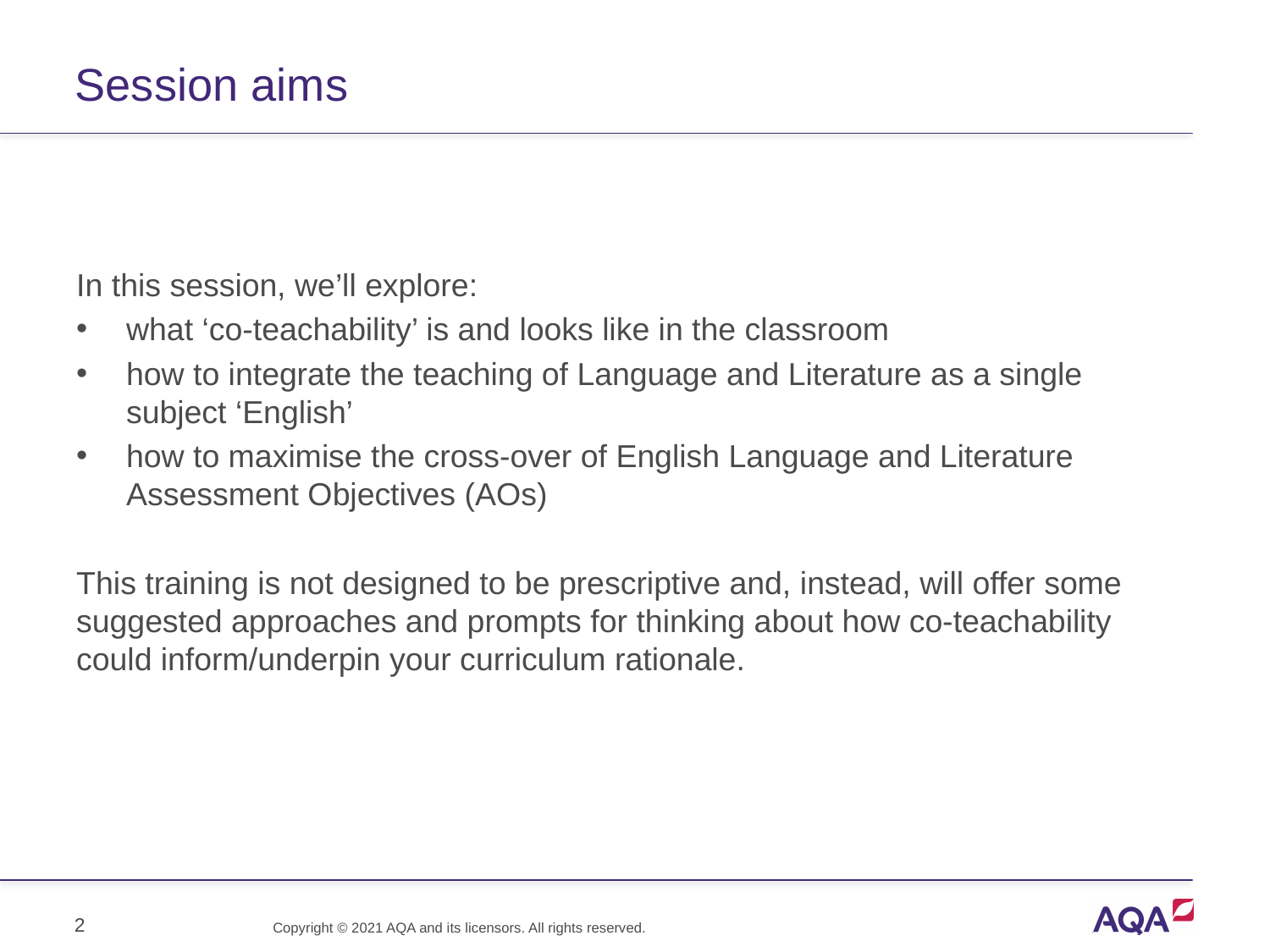

# Session aims
In this session, we’ll explore:
what ‘co-teachability’ is and looks like in the classroom
how to integrate the teaching of Language and Literature as a single subject ‘English’
how to maximise the cross-over of English Language and Literature Assessment Objectives (AOs)

This training is not designed to be prescriptive and, instead, will offer some suggested approaches and prompts for thinking about how co-teachability could inform/underpin your curriculum rationale.

2
Copyright © 2021 AQA and its licensors. All rights reserved.